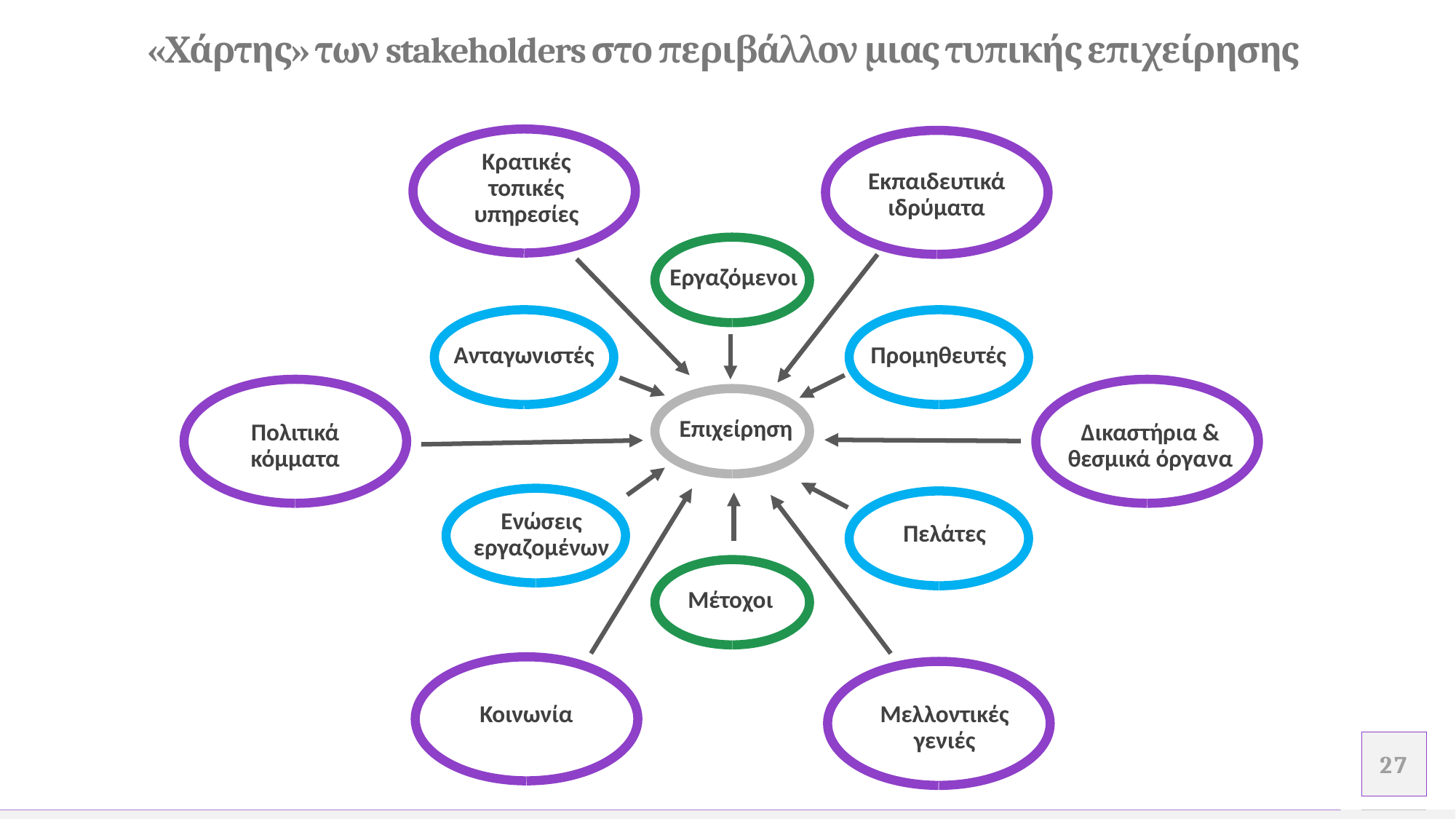

# «Χάρτης» των stakeholders στο περιβάλλον μιας τυπικής επιχείρησης

Κρατικές τοπικές υπηρεσίες
Εκπαιδευτικά ιδρύματα

Εργαζόμενοι

Ανταγωνιστές
Προμηθευτές

      Επιχείρηση
Δικαστήρια & θεσμικά όργανα
Πολιτικά κόμματα

Ενώσεις εργαζομένων
Πελάτες

Μέτοχοι

Κοινωνία
Μελλοντικές γενιές
.
.
27
Προσθέστε υποσέλιδο